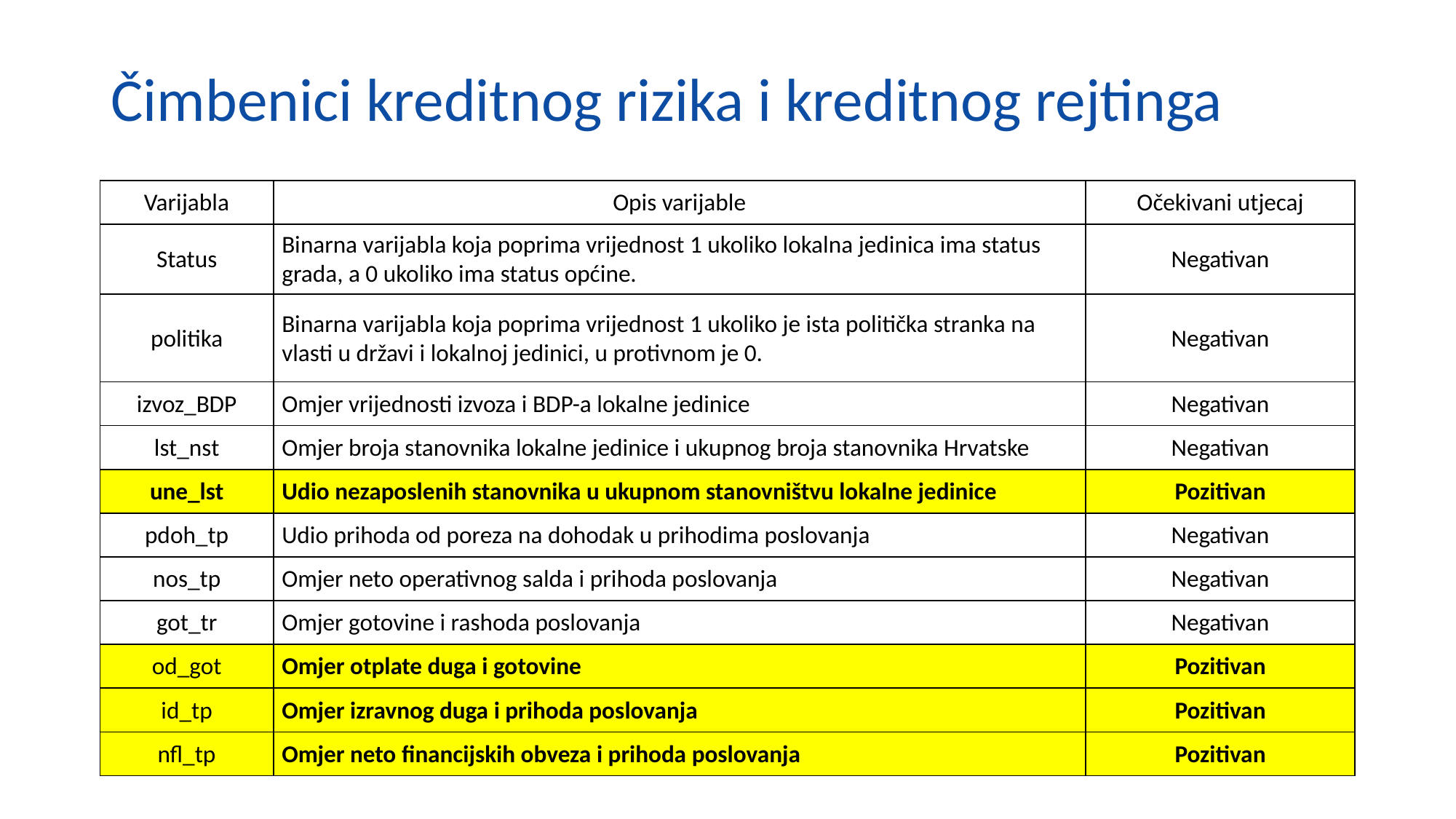

# Čimbenici kreditnog rizika i kreditnog rejtinga
| Varijabla | Opis varijable | Očekivani utjecaj |
| --- | --- | --- |
| Status | Binarna varijabla koja poprima vrijednost 1 ukoliko lokalna jedinica ima status grada, a 0 ukoliko ima status općine. | Negativan |
| politika | Binarna varijabla koja poprima vrijednost 1 ukoliko je ista politička stranka na vlasti u državi i lokalnoj jedinici, u protivnom je 0. | Negativan |
| izvoz\_BDP | Omjer vrijednosti izvoza i BDP-a lokalne jedinice | Negativan |
| lst\_nst | Omjer broja stanovnika lokalne jedinice i ukupnog broja stanovnika Hrvatske | Negativan |
| une\_lst | Udio nezaposlenih stanovnika u ukupnom stanovništvu lokalne jedinice | Pozitivan |
| pdoh\_tp | Udio prihoda od poreza na dohodak u prihodima poslovanja | Negativan |
| nos\_tp | Omjer neto operativnog salda i prihoda poslovanja | Negativan |
| got\_tr | Omjer gotovine i rashoda poslovanja | Negativan |
| od\_got | Omjer otplate duga i gotovine | Pozitivan |
| id\_tp | Omjer izravnog duga i prihoda poslovanja | Pozitivan |
| nfl\_tp | Omjer neto financijskih obveza i prihoda poslovanja | Pozitivan |